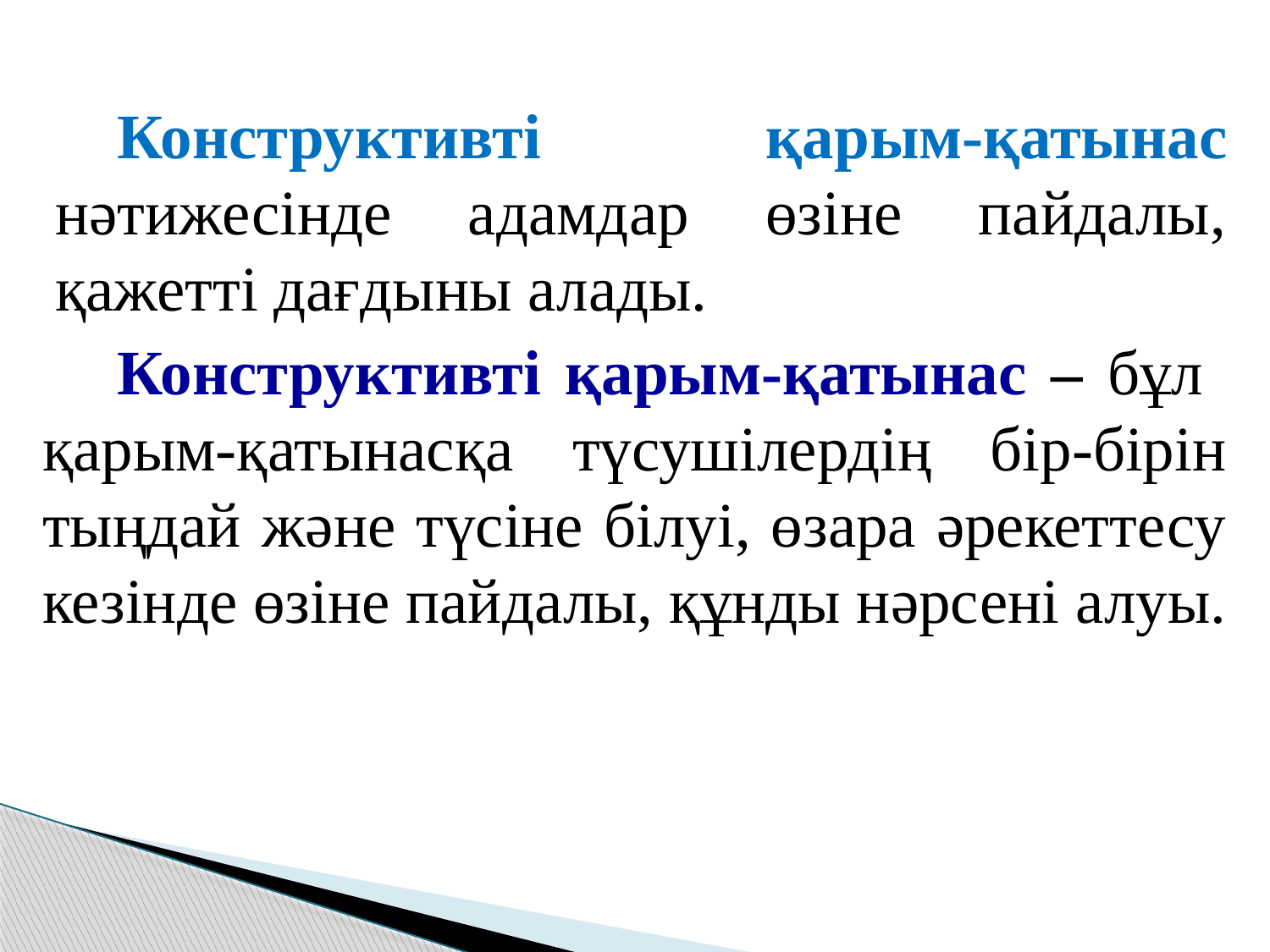

Конструктивті қарым-қатынас нәтижесінде адамдар өзіне пайдалы, қажетті дағдыны алады.
Конструктивті қарым-қатынас – бұл  қарым-қатынасқа түсушілердің бір-бірін тыңдай және түсіне білуі, өзара әрекеттесу кезінде өзіне пайдалы, құнды нәрсені алуы.